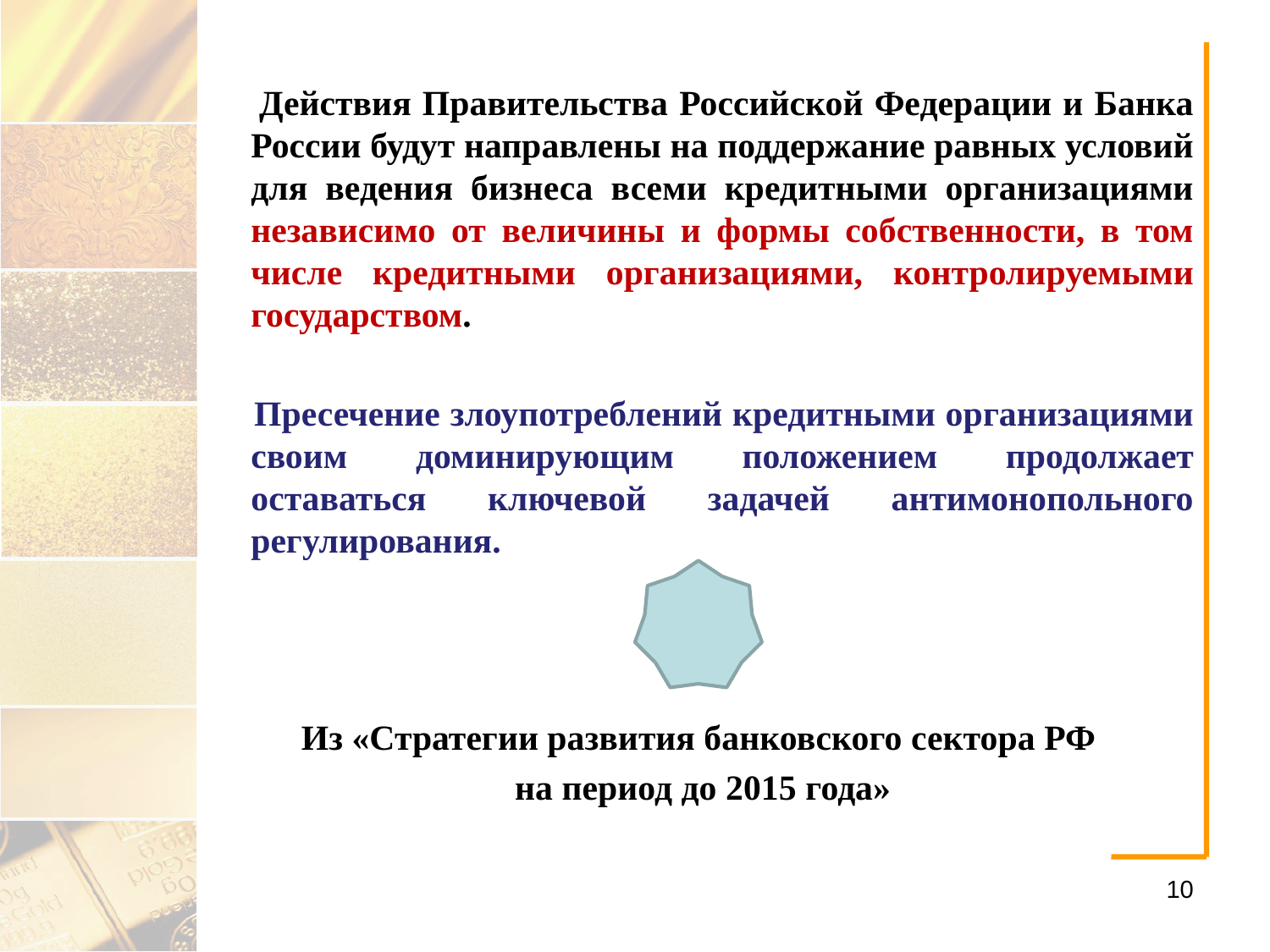

Действия Правительства Российской Федерации и Банка России будут направлены на поддержание равных условий для ведения бизнеса всеми кредитными организациями независимо от величины и формы собственности, в том числе кредитными организациями, контролируемыми государством.

     Пресечение злоупотреблений кредитными организациями своим доминирующим положением продолжает оставаться ключевой задачей антимонопольного регулирования.

Из «Стратегии развития банковского сектора РФ
 на период до 2015 года»

10